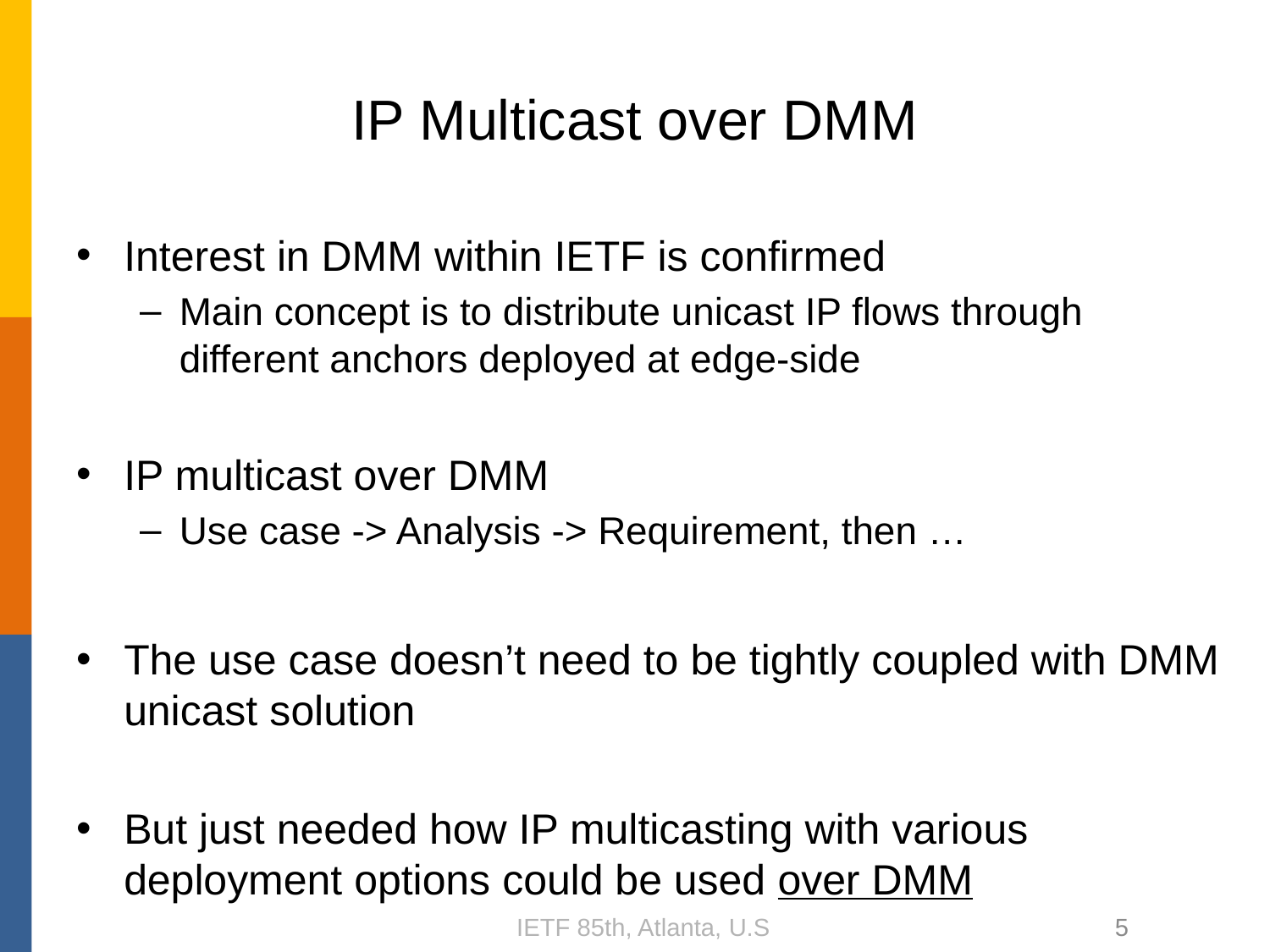

# IP Multicast over DMM
Interest in DMM within IETF is confirmed
Main concept is to distribute unicast IP flows through different anchors deployed at edge-side

IP multicast over DMM
Use case -> Analysis -> Requirement, then …

The use case doesn’t need to be tightly coupled with DMM unicast solution

But just needed how IP multicasting with various deployment options could be used over DMM

IETF 85th, Atlanta, U.S
5